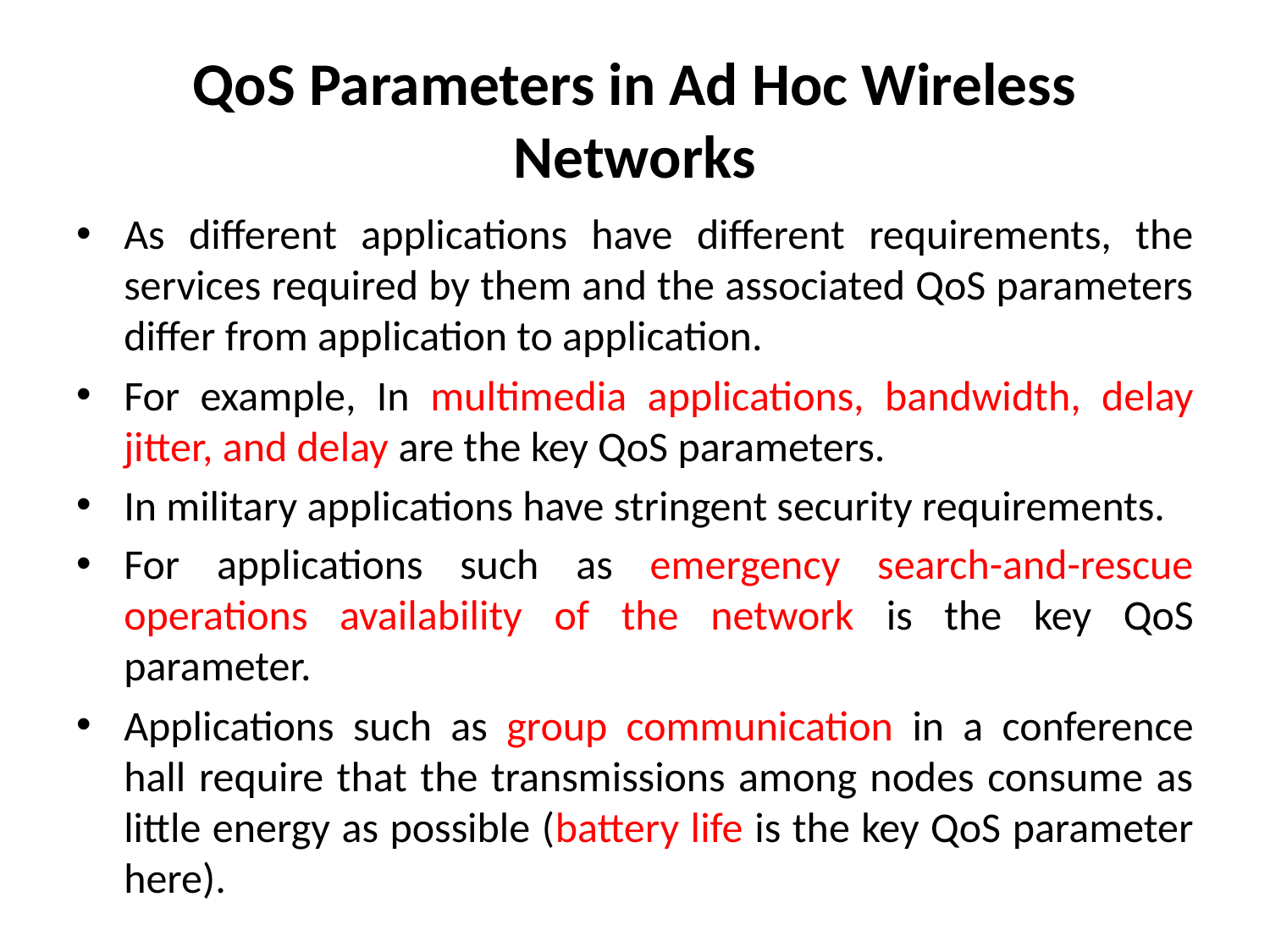

# QoS Parameters in Ad Hoc Wireless Networks
As different applications have different requirements, the services required by them and the associated QoS parameters differ from application to application.
For example, In multimedia applications, bandwidth, delay jitter, and delay are the key QoS parameters.
In military applications have stringent security requirements.
For applications such as emergency search-and-rescue operations availability of the network is the key QoS parameter.
Applications such as group communication in a conference hall require that the transmissions among nodes consume as little energy as possible (battery life is the key QoS parameter here).